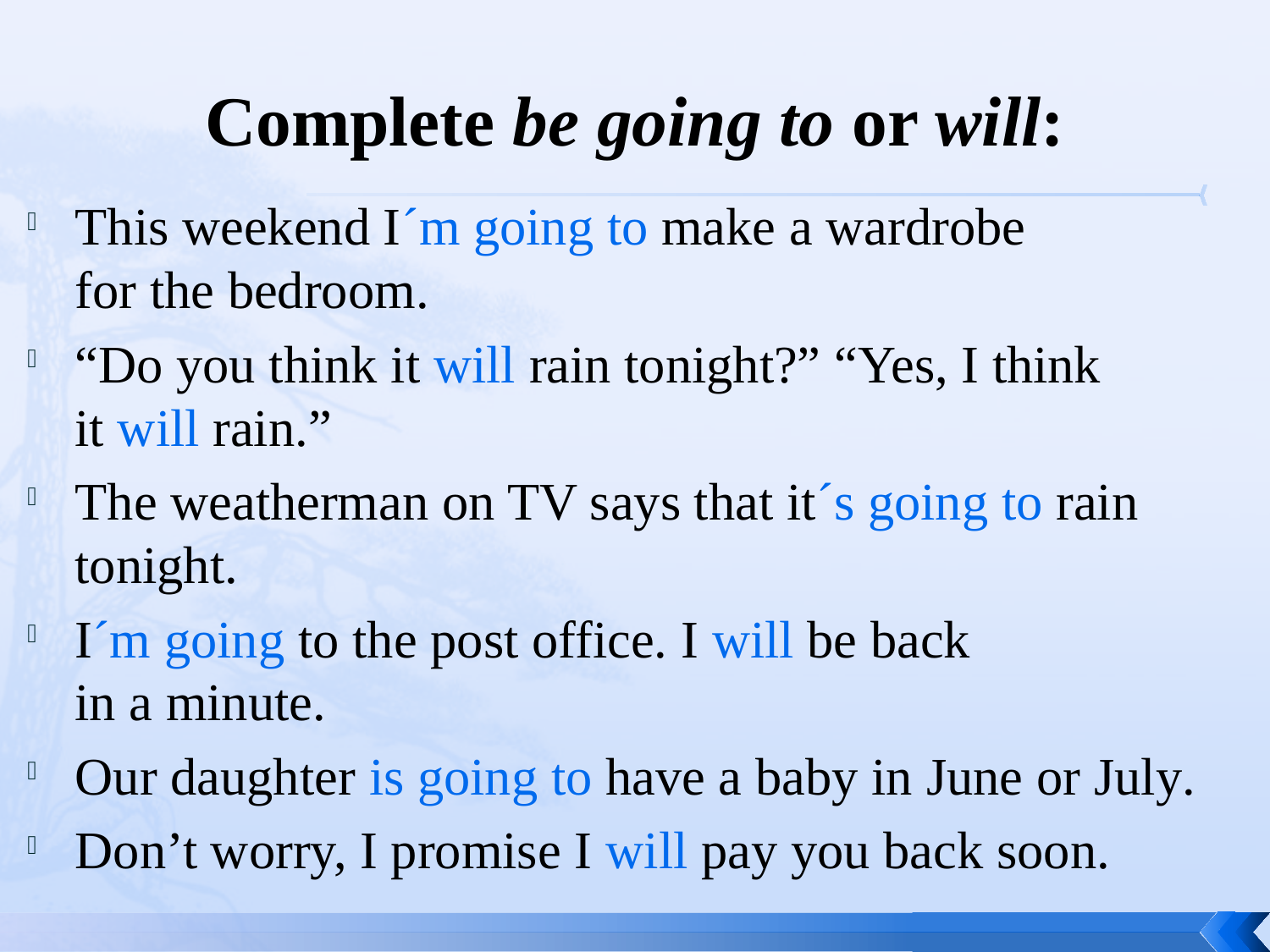

# Complete be going to or will:
This weekend I´m going to make a wardrobe
for the bedroom.
“Do you think it will rain tonight?” “Yes, I think
it will rain.”
The weatherman on TV says that it´s going to rain tonight.
I´m going to the post office. I will be back
in a minute.
Our daughter is going to have a baby in June or July.
Don’t worry, I promise I will pay you back soon.